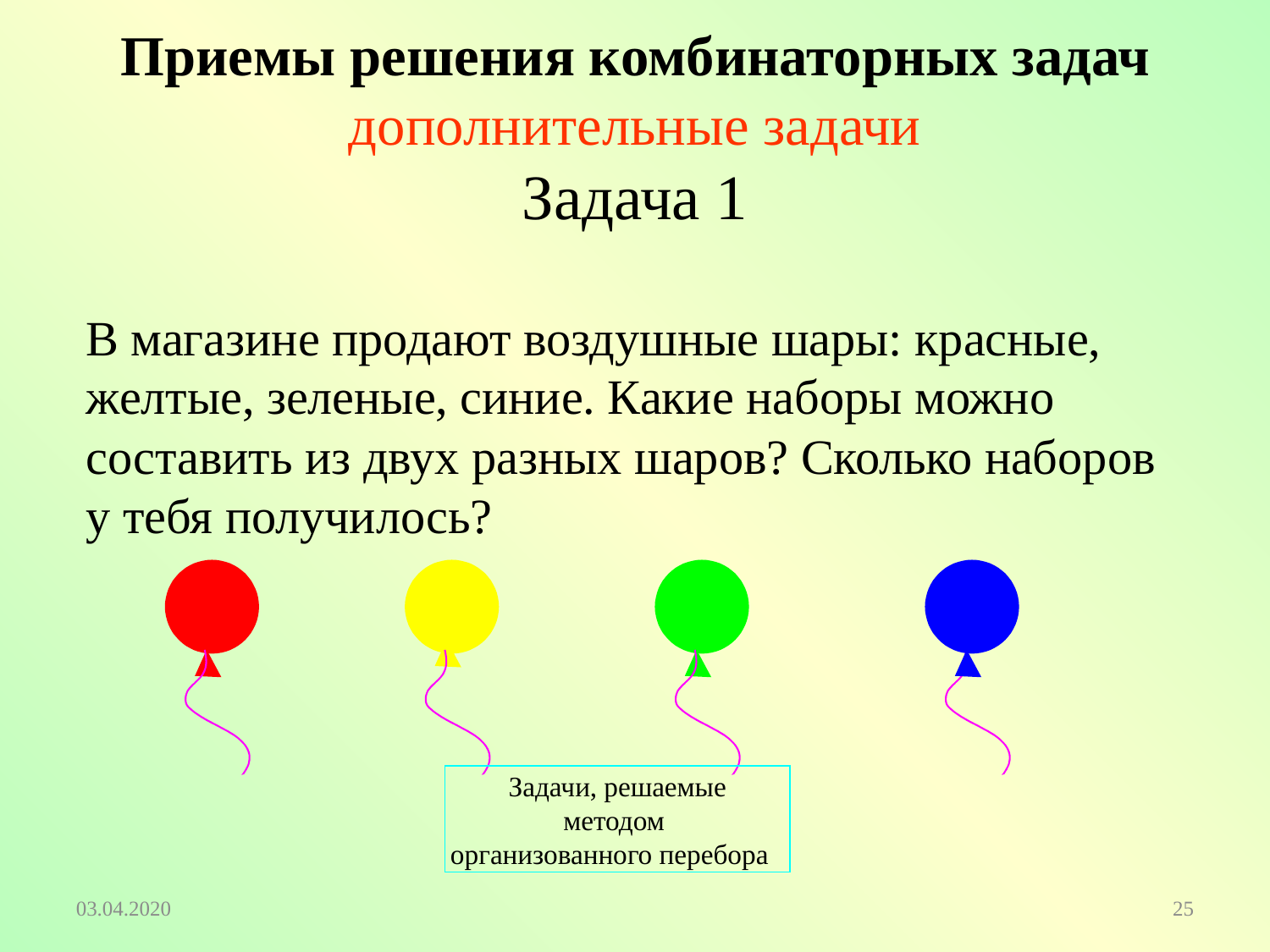

Приемы решения комбинаторных задач
дополнительные задачи
Задача 1

В магазине продают воздушные шары: красные, желтые, зеленые, синие. Какие наборы можно составить из двух разных шаров? Сколько наборов
у тебя получилось?

Задачи, решаемые
методом
организованного перебора
03.04.2020
25